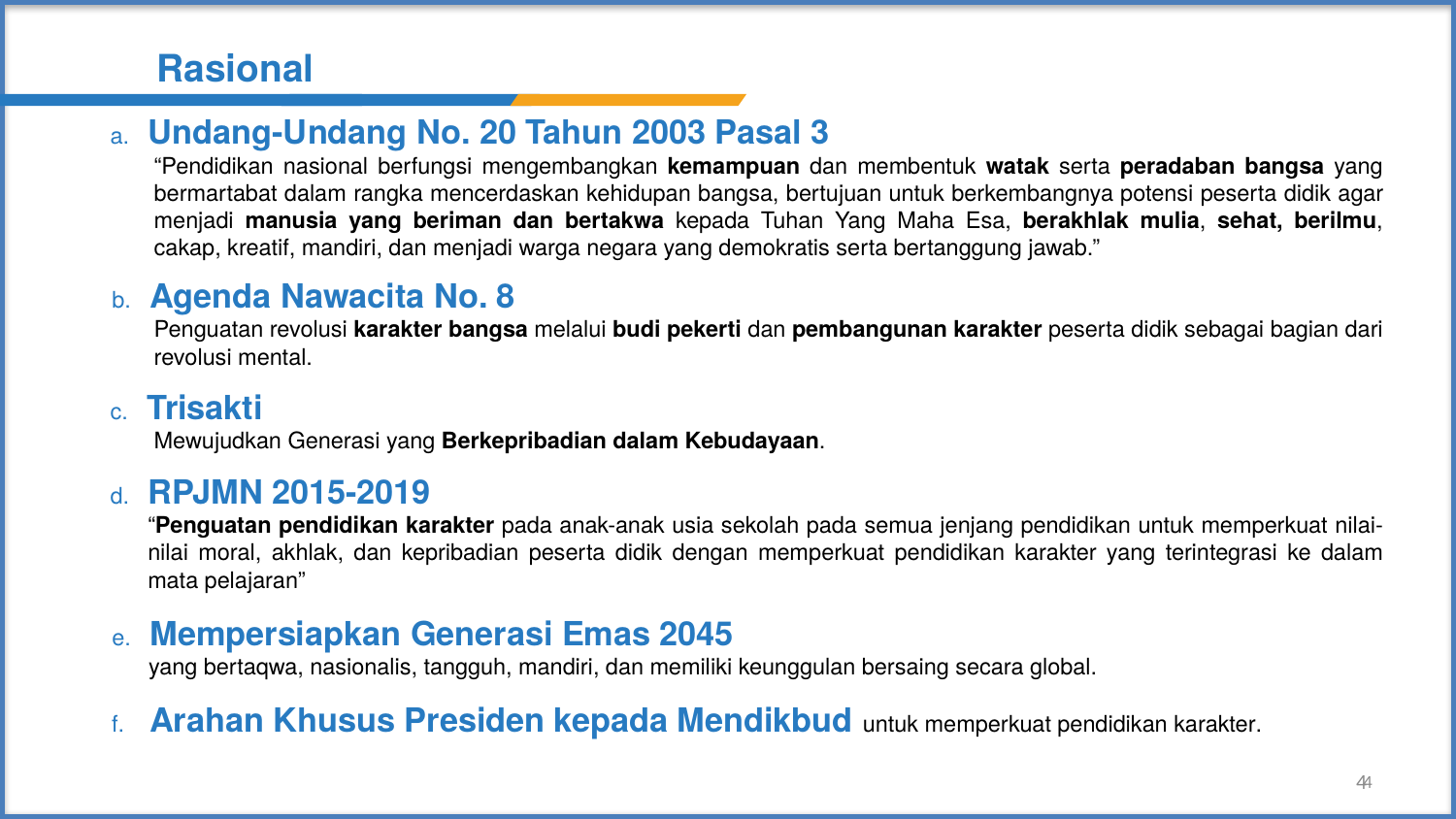

Rasional

a.   Undang-Undang No. 20 Tahun 2003 Pasal 3
“Pendidikan nasional berfungsi mengembangkan kemampuan dan membentuk watak serta peradaban bangsa yang bermartabat dalam rangka mencerdaskan kehidupan bangsa, bertujuan untuk berkembangnya potensi peserta didik agar menjadi manusia yang beriman dan bertakwa kepada Tuhan Yang Maha Esa, berakhlak mulia, sehat, berilmu, cakap, kreatif, mandiri, dan menjadi warga negara yang demokratis serta bertanggung jawab.”

b.   Agenda Nawacita No. 8
Penguatan revolusi karakter bangsa melalui budi pekerti dan pembangunan karakter peserta didik sebagai bagian dari revolusi mental.

c.   Trisakti
Mewujudkan Generasi yang Berkepribadian dalam Kebudayaan.

d.   RPJMN 2015-2019
“Penguatan pendidikan karakter pada anak-anak usia sekolah pada semua jenjang pendidikan untuk memperkuat nilai-nilai moral, akhlak, dan kepribadian peserta didik dengan memperkuat pendidikan karakter yang terintegrasi ke dalam mata pelajaran”

e.   Mempersiapkan Generasi Emas 2045
yang bertaqwa, nasionalis, tangguh, mandiri, dan memiliki keunggulan bersaing secara global.

f.    Arahan Khusus Presiden kepada Mendikbud untuk memperkuat pendidikan karakter.

4